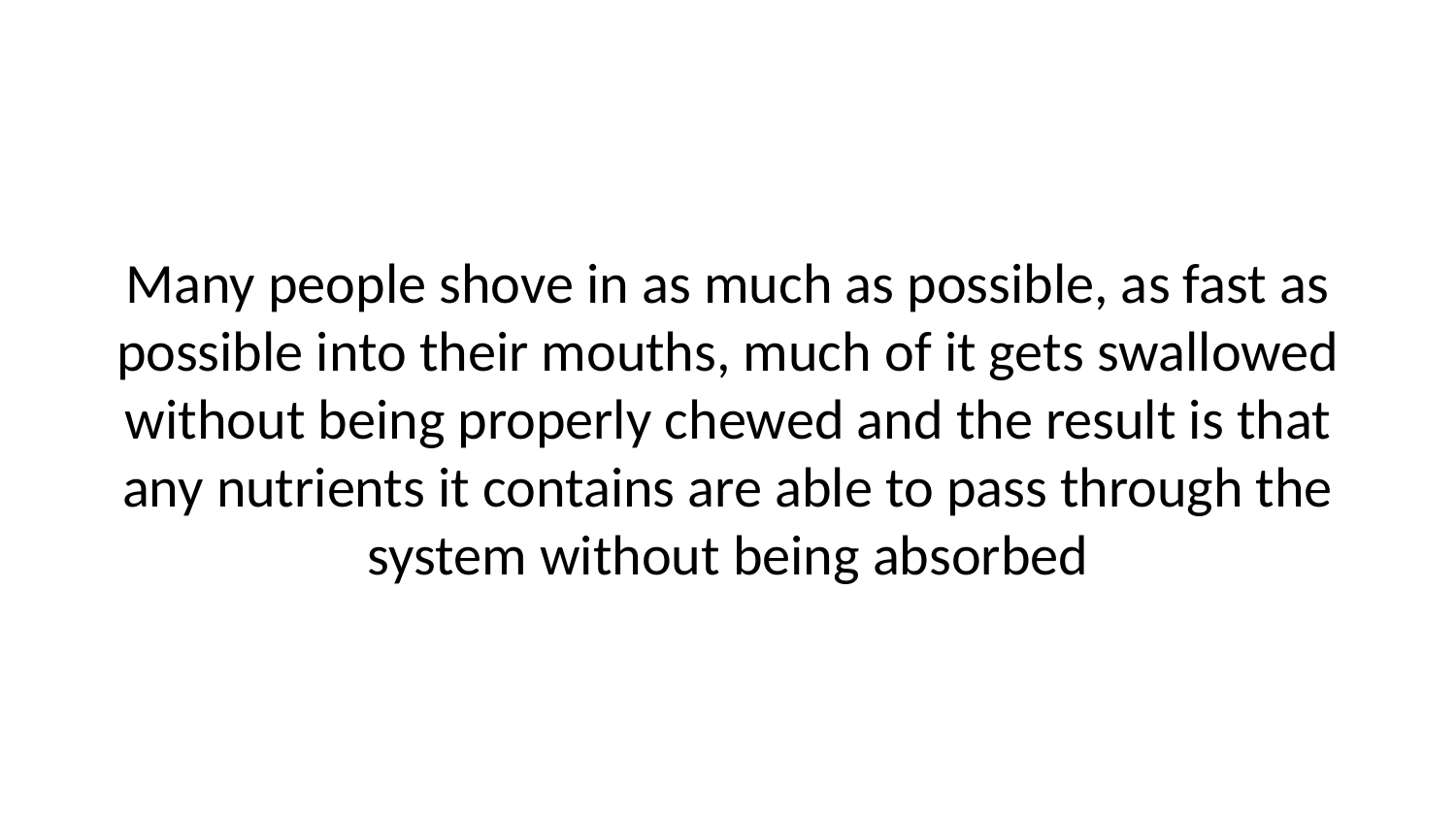

Many people shove in as much as possible, as fast as possible into their mouths, much of it gets swallowed without being properly chewed and the result is that any nutrients it contains are able to pass through the system without being absorbed